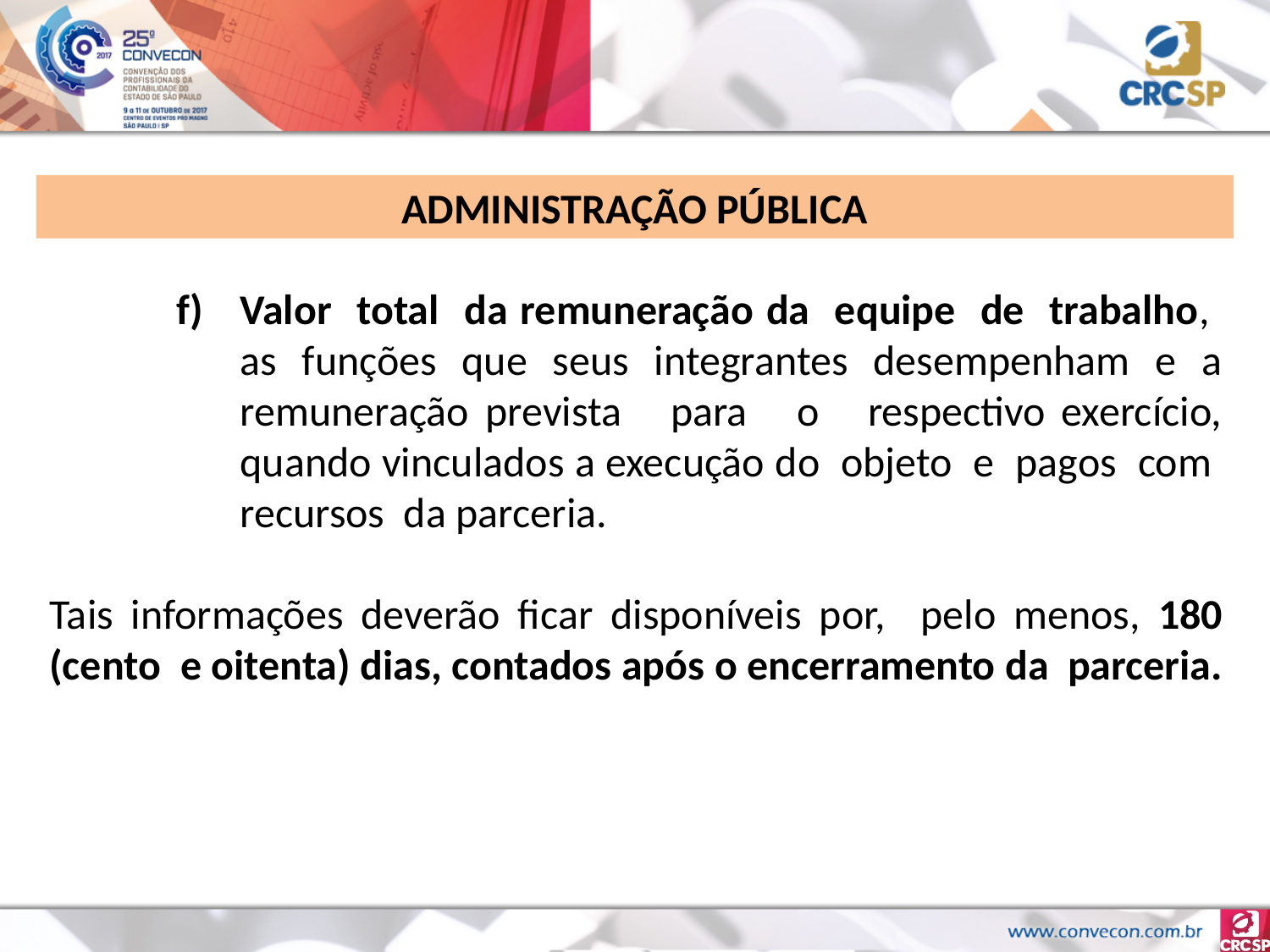

ADMINISTRAÇÃO PÚBLICA

Valor  total  da remuneração da  equipe  de  trabalho,  as funções que seus integrantes desempenham e a remuneração prevista   para   o   respectivo exercício, quando vinculados a execução do  objeto  e  pagos  com  recursos  da parceria.

Tais informações deverão ficar disponíveis por,  pelo menos, 180 (cento  e oitenta) dias, contados após o encerramento da 	parceria.